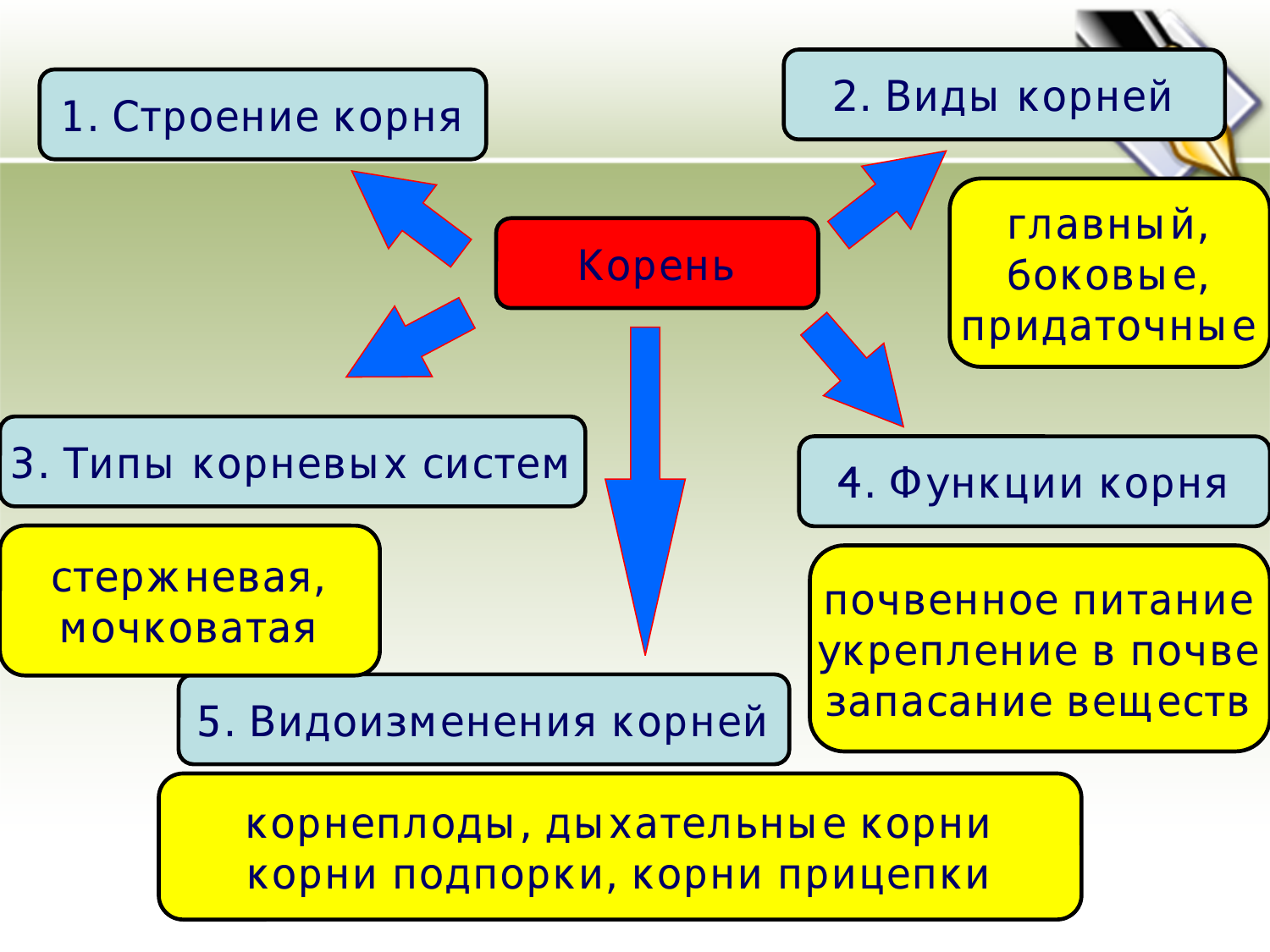

2. Виды корней
1. Строение корня

главный,
боковые,
придаточные
Корень

3. Типы корневых систем
4. Функции корня
стержневая,
мочковатая
почвенное питание
укрепление в почве
запасание веществ
5. Видоизменения корней
корнеплоды, дыхательные корни
корни подпорки, корни прицепки